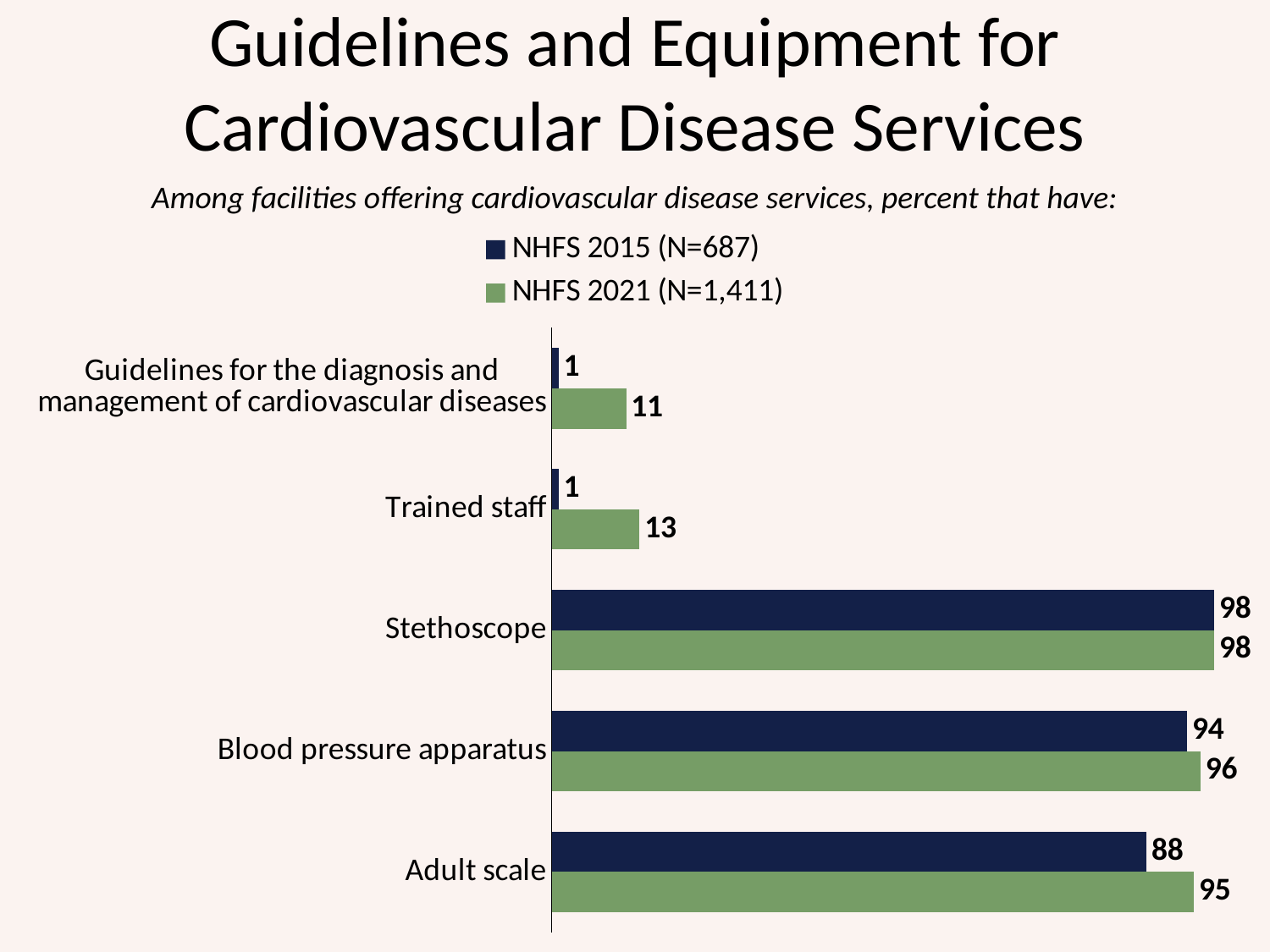

Guidelines and Equipment for Cardiovascular Disease Services
Among facilities offering cardiovascular disease services, percent that have:

### Chart

| Category | NHFS 2021 (N=1,411) | NHFS 2015 (N=687) |
|---|---|---|
| Adult scale | 95.0 | 88.0 |
| Blood pressure apparatus | 96.0 | 94.0 |
| Stethoscope | 98.0 | 98.0 |
| Trained staff | 13.0 | 1.0 |
| Guidelines for the diagnosis and management of cardiovascular diseases | 11.0 | 1.0 |